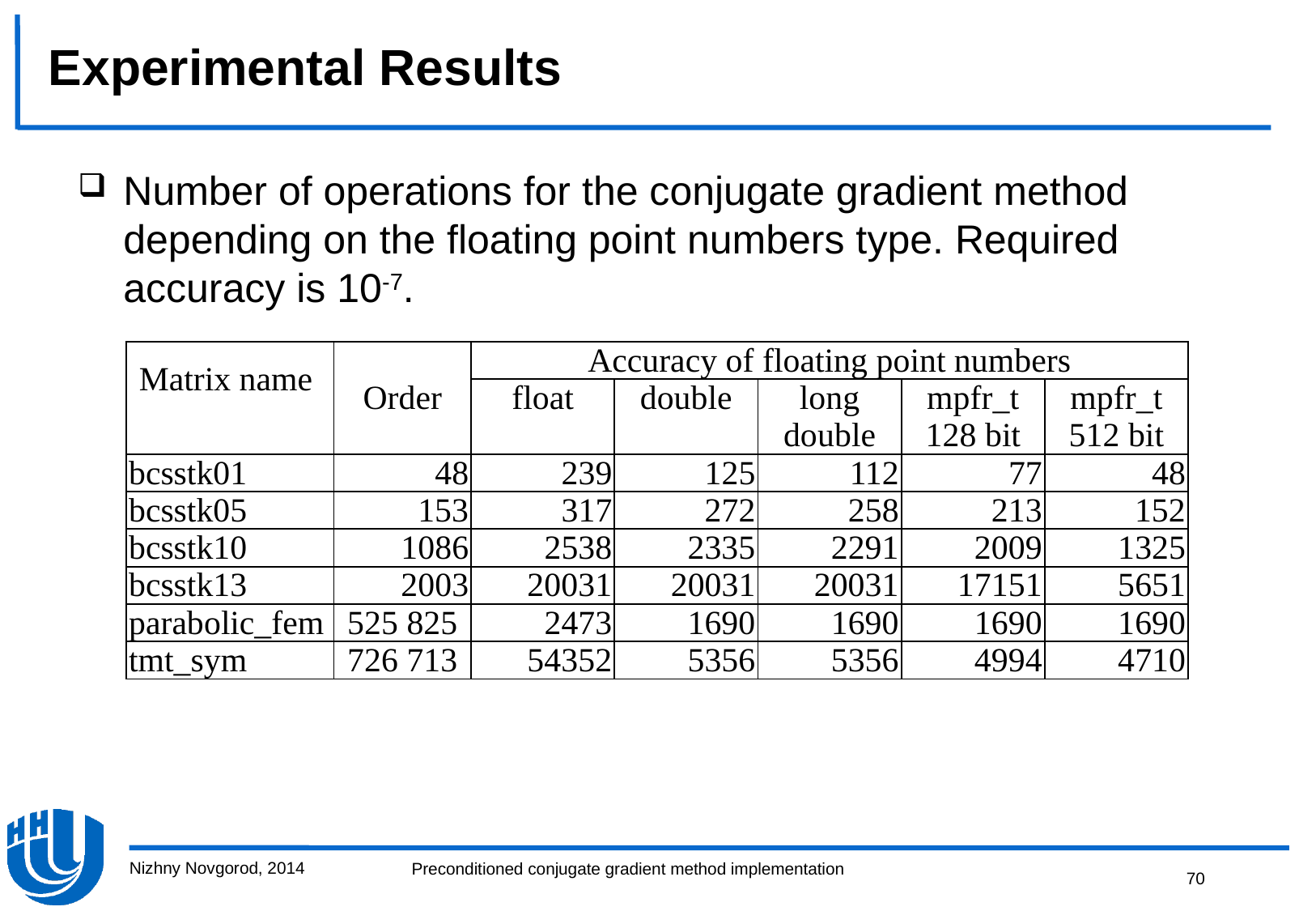

# Experimental Results
Number of operations for the conjugate gradient method depending on the floating point numbers type. Required accuracy is 10-7.

| Matrix name | Order | Accuracy of floating point numbers |  |  |  |  |
| --- | --- | --- | --- | --- | --- | --- |
|  |  | float | double | long double | mpfr\_t 128 bit | mpfr\_t 512 bit |
| bcsstk01 | 48 | 239 | 125 | 112 | 77 | 48 |
| bcsstk05 | 153 | 317 | 272 | 258 | 213 | 152 |
| bcsstk10 | 1086 | 2538 | 2335 | 2291 | 2009 | 1325 |
| bcsstk13 | 2003 | 20031 | 20031 | 20031 | 17151 | 5651 |
| parabolic\_fem | 525 825 | 2473 | 1690 | 1690 | 1690 | 1690 |
| tmt\_sym | 726 713 | 54352 | 5356 | 5356 | 4994 | 4710 |
Nizhny Novgorod, 2014
70
Preconditioned conjugate gradient method implementation